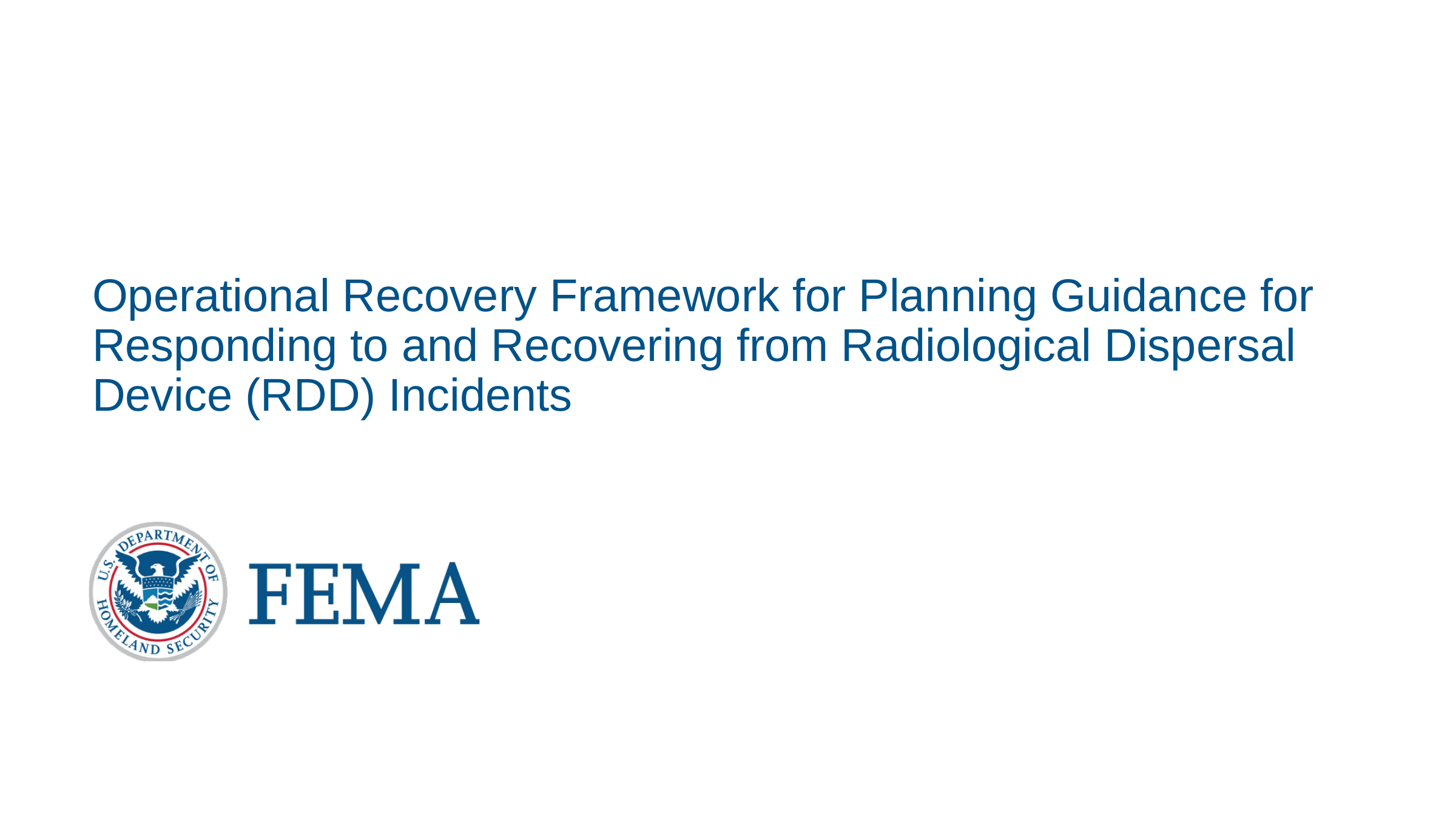

# Operational Recovery Framework for Planning Guidance for Responding to and Recovering from Radiological Dispersal Device (RDD) Incidents